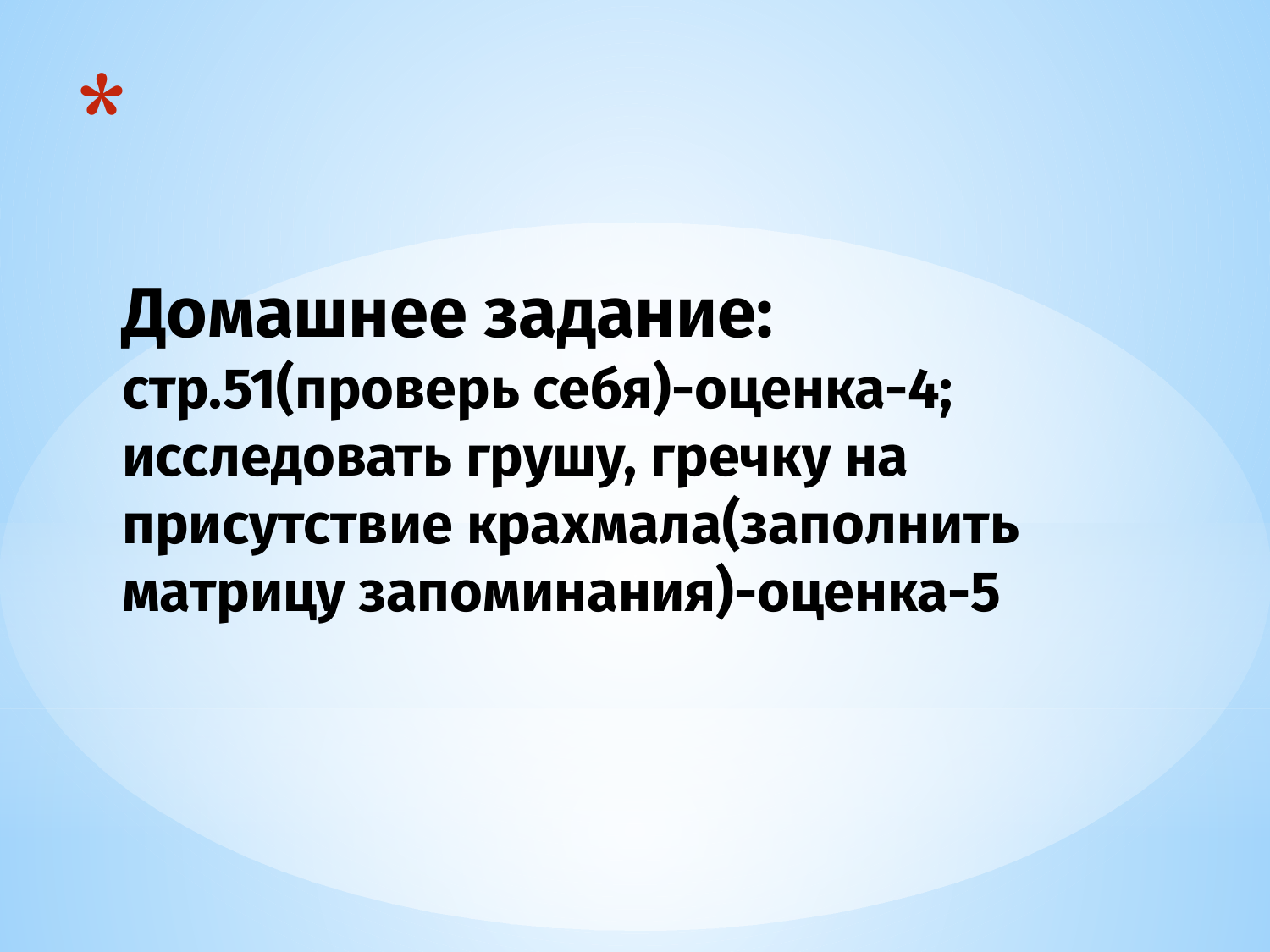

# Домашнее задание: стр.51(проверь себя)-оценка-4; исследовать грушу, гречку на присутствие крахмала(заполнить матрицу запоминания)-оценка-5